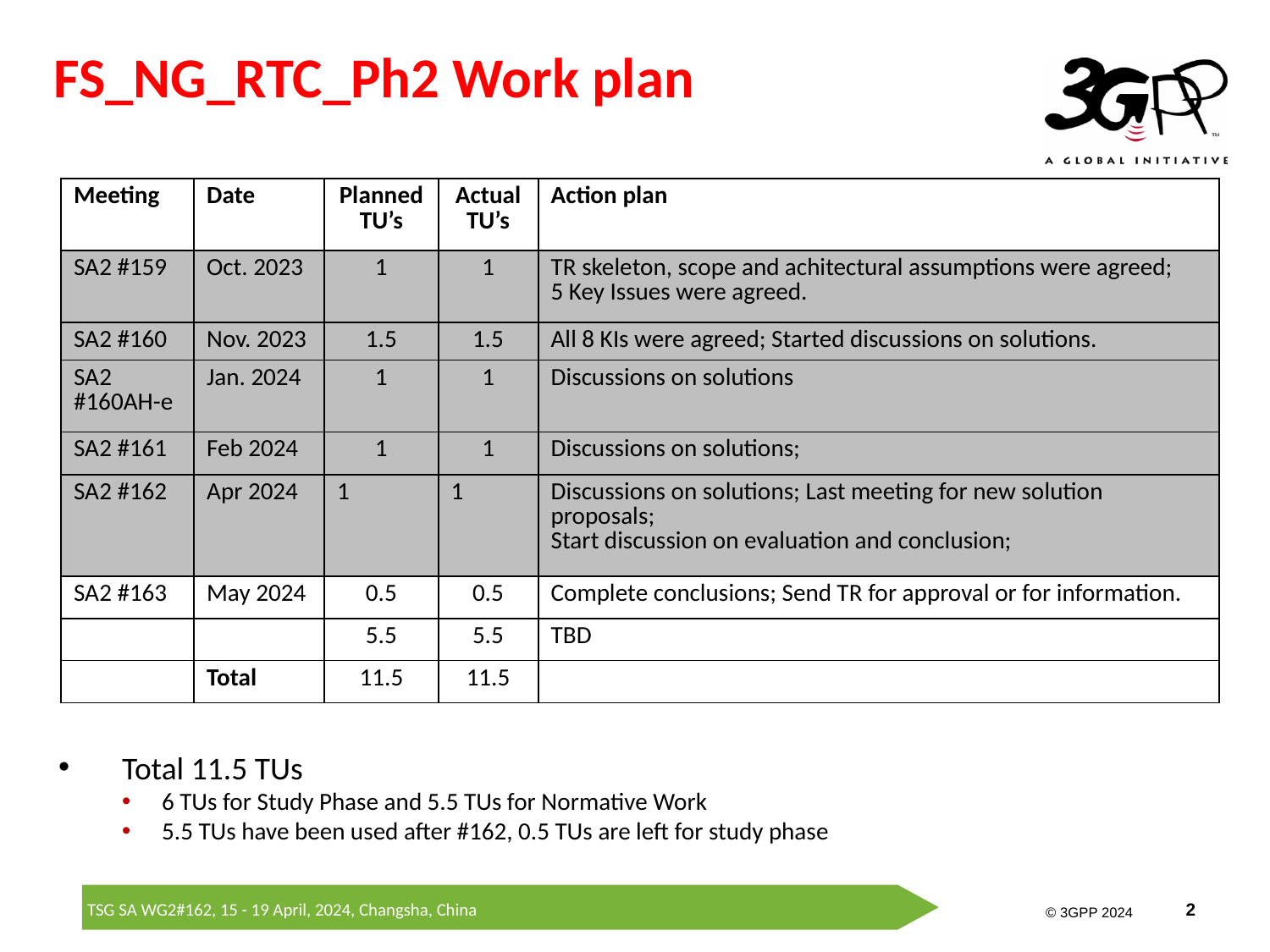

FS_NG_RTC_Ph2 Work plan
| Meeting | Date | Planned TU’s | Actual TU’s | Action plan |
| --- | --- | --- | --- | --- |
| SA2 #159 | Oct. 2023 | 1 | 1 | TR skeleton, scope and achitectural assumptions were agreed; 5 Key Issues were agreed. |
| SA2 #160 | Nov. 2023 | 1.5 | 1.5 | All 8 KIs were agreed; Started discussions on solutions. |
| SA2 #160AH-e | Jan. 2024 | 1 | 1 | Discussions on solutions |
| SA2 #161 | Feb 2024 | 1 | 1 | Discussions on solutions; |
| SA2 #162 | Apr 2024 | 1 | 1 | Discussions on solutions; Last meeting for new solution proposals; Start discussion on evaluation and conclusion; |
| SA2 #163 | May 2024 | 0.5 | 0.5 | Complete conclusions; Send TR for approval or for information. |
|  |  | 5.5 | 5.5 | TBD |
|  | Total | 11.5 | 11.5 |  |
Total 11.5 TUs
6 TUs for Study Phase and 5.5 TUs for Normative Work
5.5 TUs have been used after #162, 0.5 TUs are left for study phase